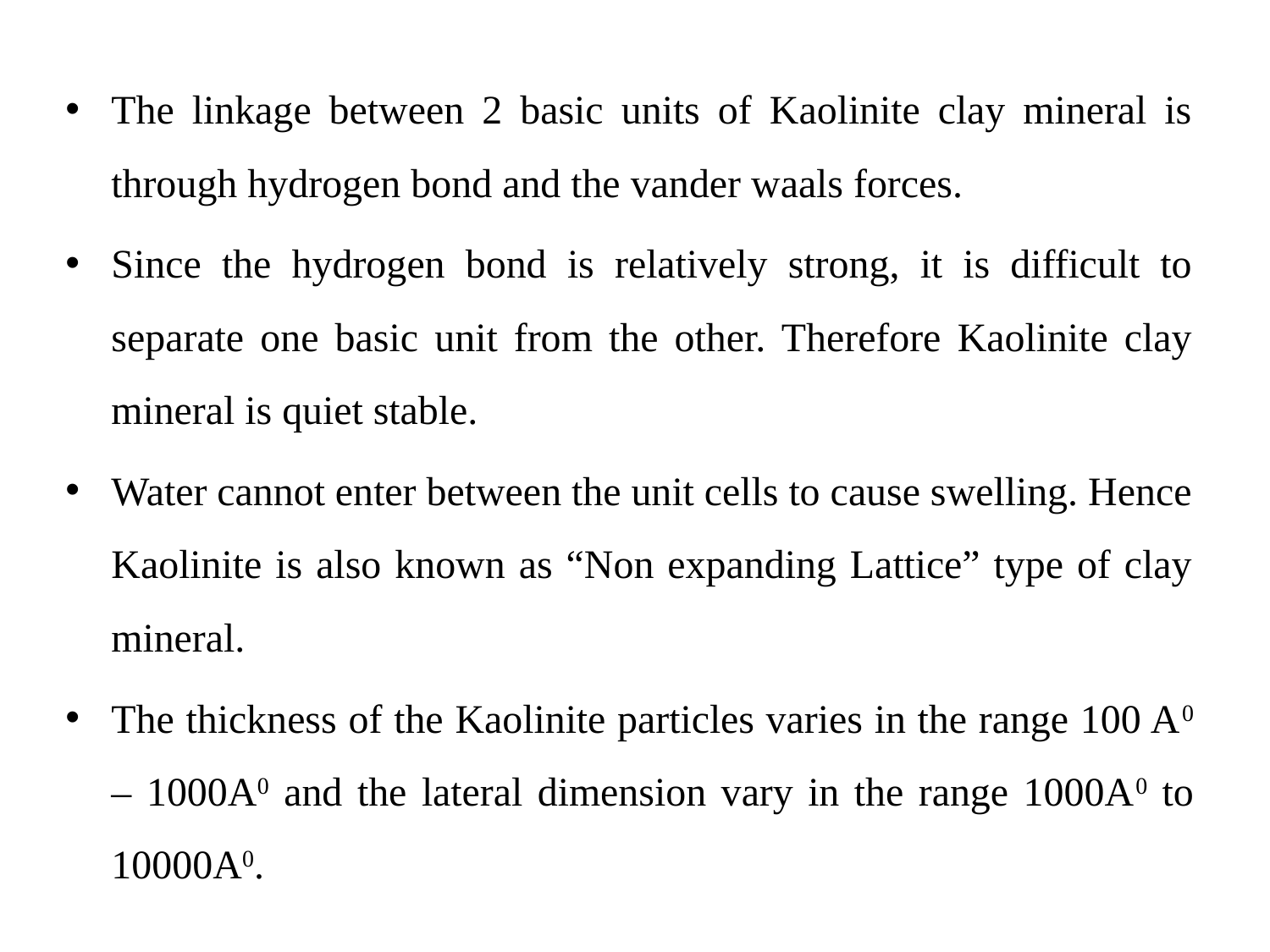

The linkage between 2 basic units of Kaolinite clay mineral is through hydrogen bond and the vander waals forces.
Since the hydrogen bond is relatively strong, it is difficult to separate one basic unit from the other. Therefore Kaolinite clay mineral is quiet stable.
Water cannot enter between the unit cells to cause swelling. Hence Kaolinite is also known as “Non expanding Lattice” type of clay mineral.
The thickness of the Kaolinite particles varies in the range 100 A0 – 1000A0 and the lateral dimension vary in the range 1000A0 to 10000A0.